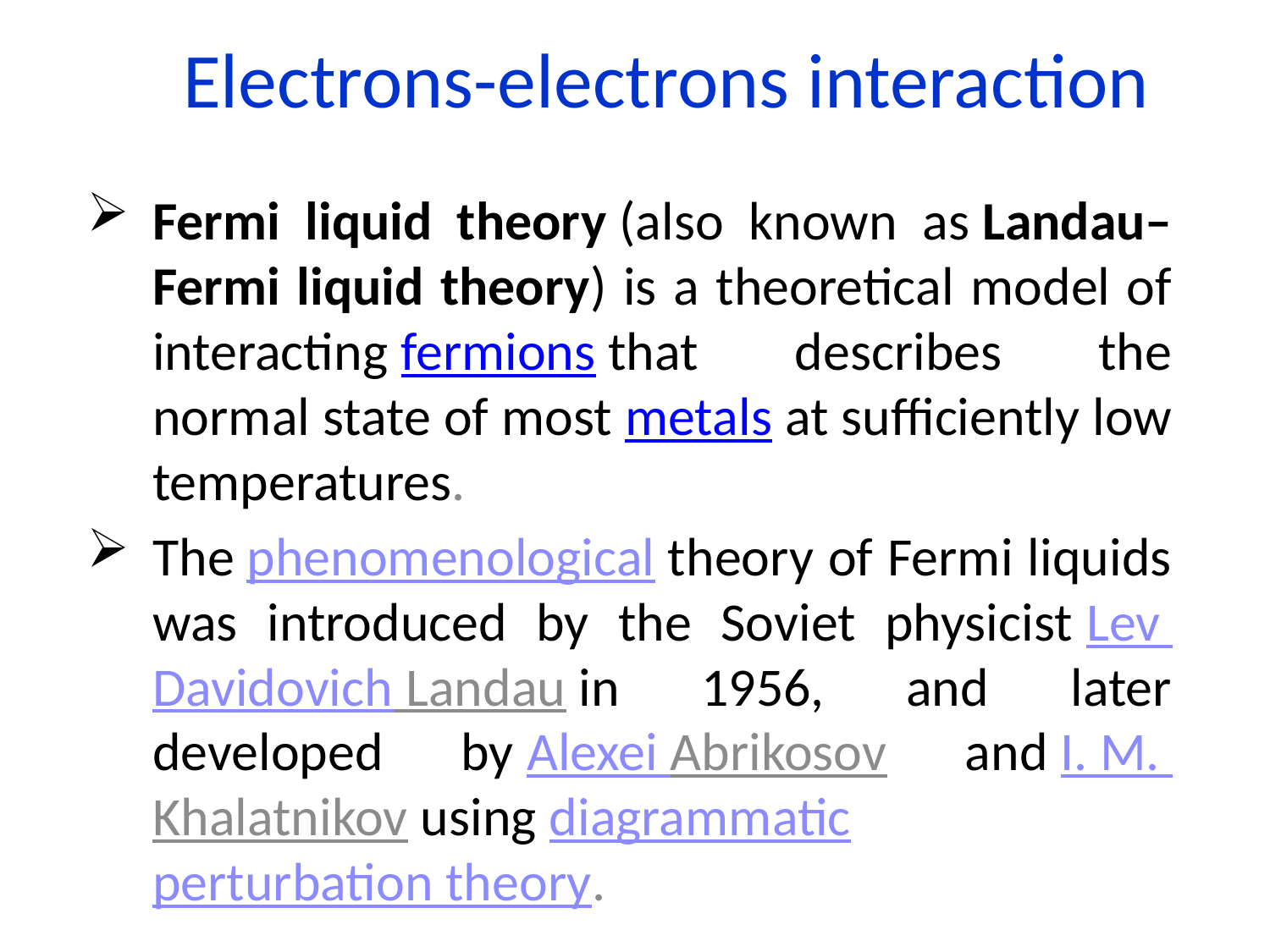

# Electrons-electrons interaction
Fermi liquid theory (also known as Landau–Fermi liquid theory) is a theoretical model of interacting fermions that describes the normal state of most metals at sufficiently low temperatures.
The phenomenological theory of Fermi liquids was introduced by the Soviet physicist Lev Davidovich Landau in 1956, and later developed by Alexei Abrikosov and I. M. Khalatnikov using diagrammatic perturbation theory.